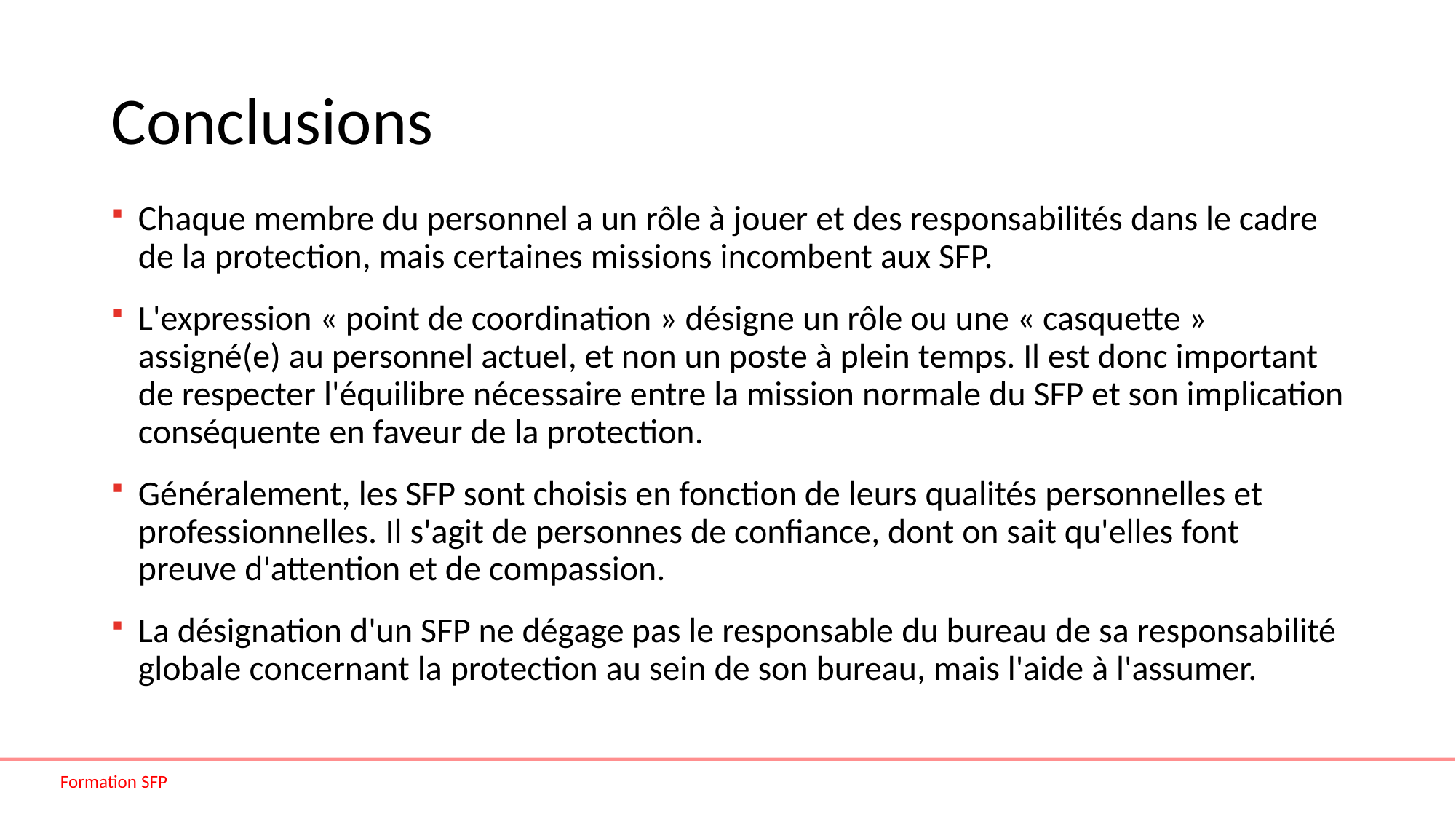

# Conclusions
Chaque membre du personnel a un rôle à jouer et des responsabilités dans le cadre de la protection, mais certaines missions incombent aux SFP.
L'expression « point de coordination » désigne un rôle ou une « casquette » assigné(e) au personnel actuel, et non un poste à plein temps. Il est donc important de respecter l'équilibre nécessaire entre la mission normale du SFP et son implication conséquente en faveur de la protection.
Généralement, les SFP sont choisis en fonction de leurs qualités personnelles et professionnelles. Il s'agit de personnes de confiance, dont on sait qu'elles font preuve d'attention et de compassion.
La désignation d'un SFP ne dégage pas le responsable du bureau de sa responsabilité globale concernant la protection au sein de son bureau, mais l'aide à l'assumer.

Formation SFP